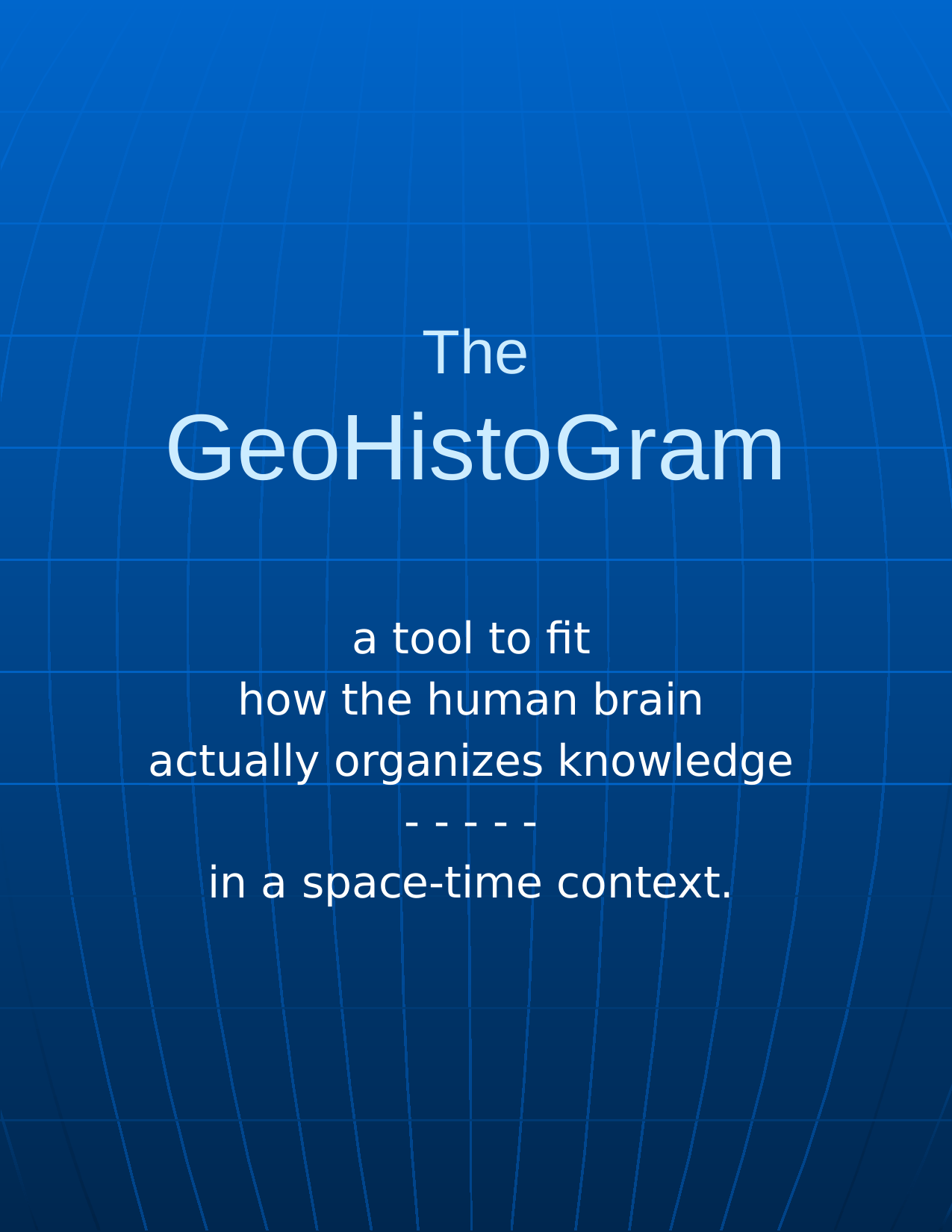

# The GeoHistoGram
a tool to fit
how the human brain
actually organizes knowledge
- - - - -
in a space-time context.